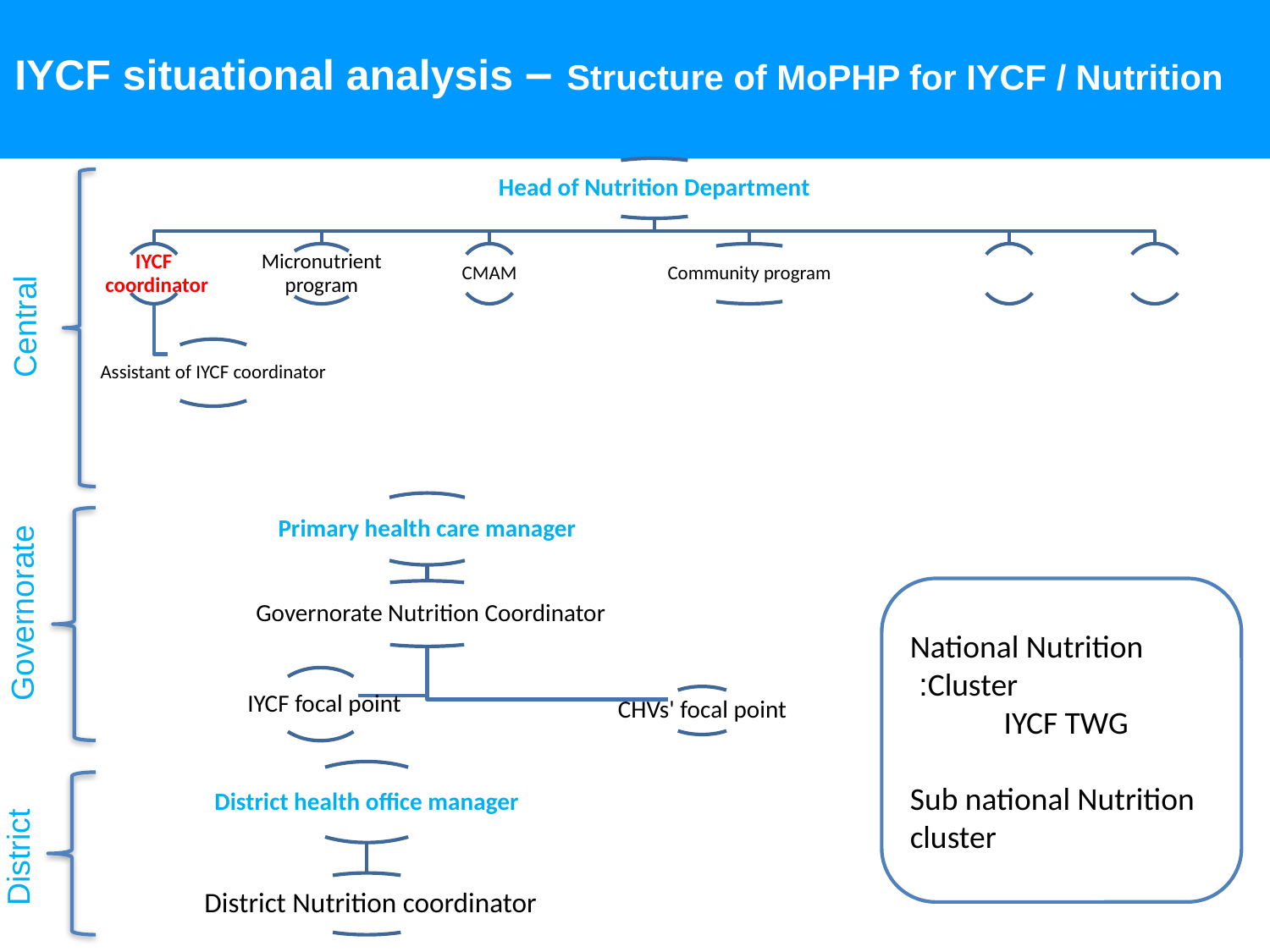

# IYCF situational analysis – Structure of MoPHP for IYCF / Nutrition
Head of Nutrition Department
IYCF coordinator
Assistant of IYCF coordinator
Micronutrient program
CMAM
Community program

Central
Primary health care manager
Governorate Nutrition Coordinator
IYCF focal point
CHVs' focal point

Governorate
National Nutrition Cluster:
IYCF TWG

Sub national Nutrition cluster
District health office manager
District Nutrition coordinator

District